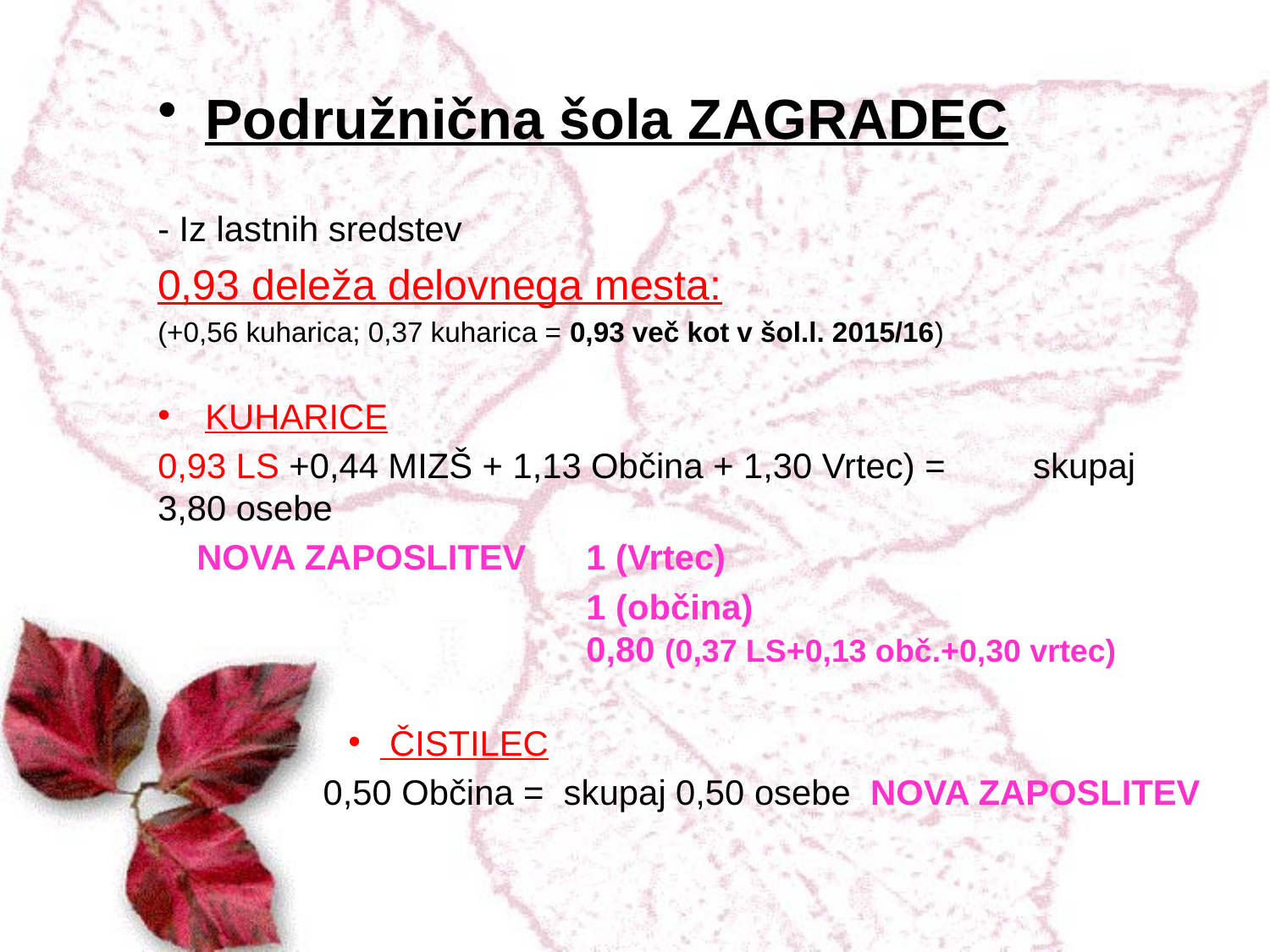

Podružnična šola ZAGRADEC

- Iz lastnih sredstev
0,93 deleža delovnega mesta:
(+0,56 kuharica; 0,37 kuharica = 0,93 več kot v šol.l. 2015/16)

KUHARICE
0,93 LS +0,44 MIZŠ + 1,13 Občina + 1,30 Vrtec) =         skupaj 3,80 osebe
    NOVA ZAPOSLITEV	1 (Vrtec)
				1 (občina)						0,80 (0,37 LS+0,13 obč.+0,30 vrtec)

 ČISTILEC
                 0,50 Občina =  skupaj 0,50 osebe  NOVA ZAPOSLITEV